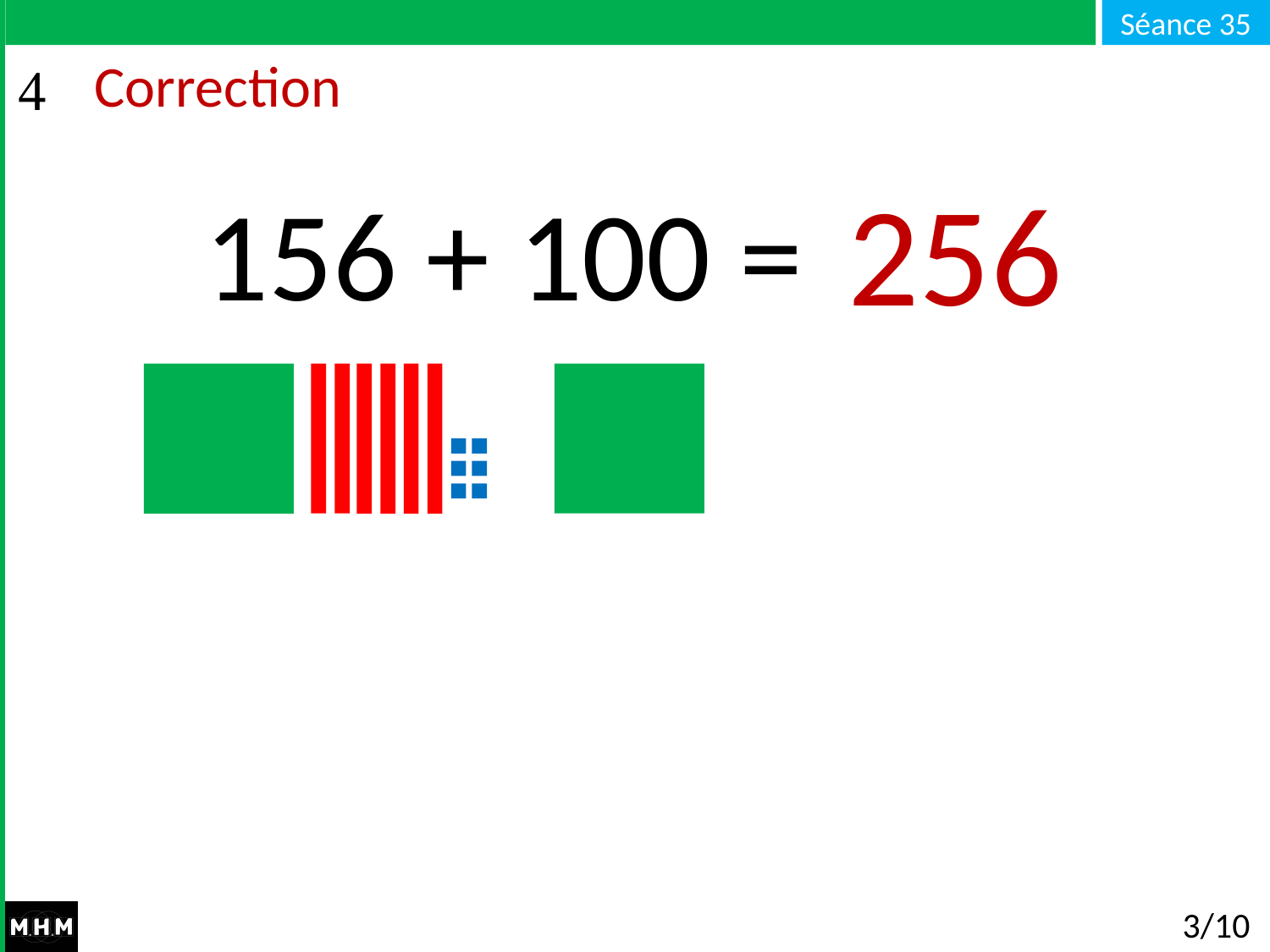

# Correction
256
156 + 100 = …

3/10